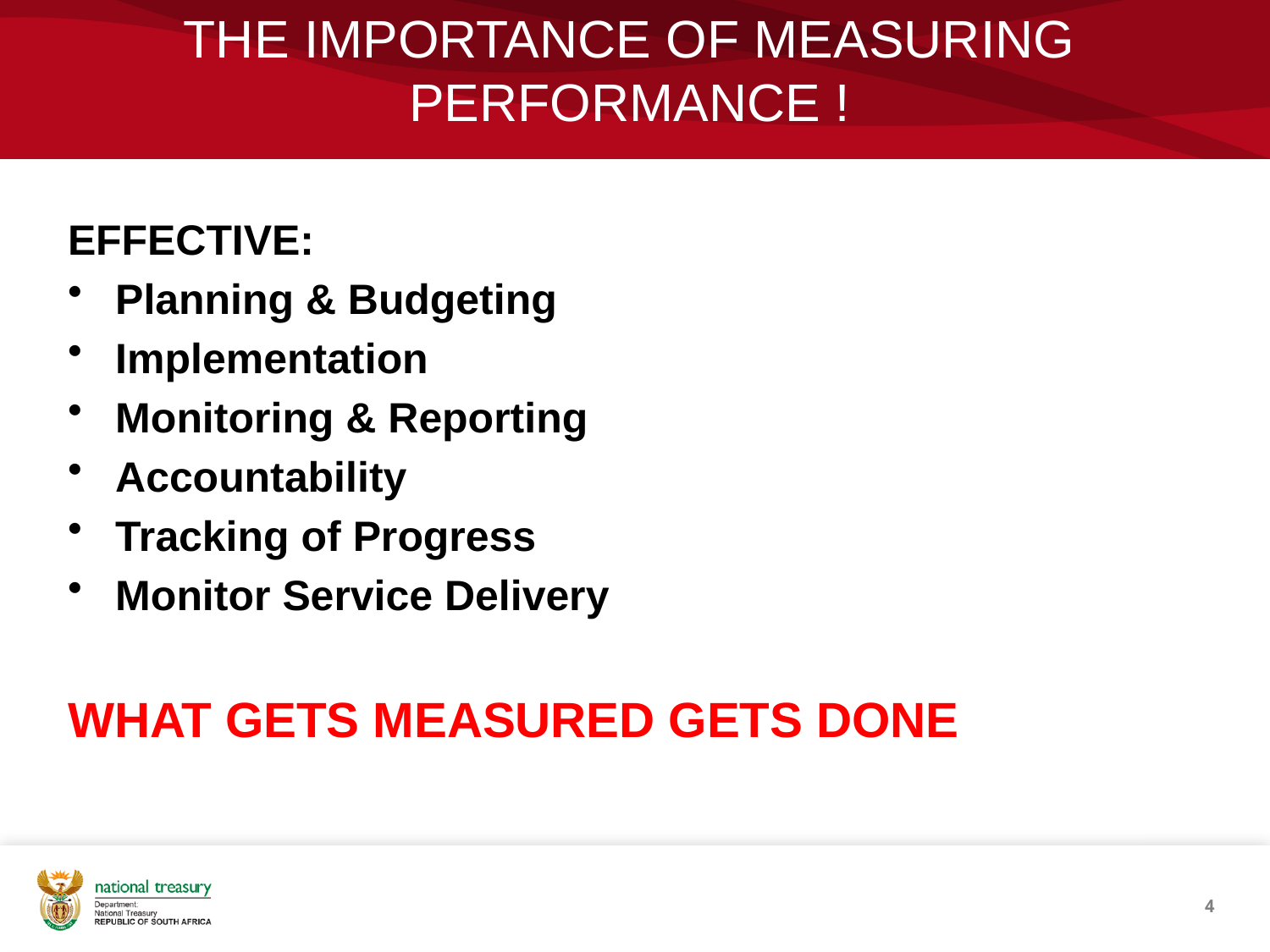

# THE IMPORTANCE OF MEASURING PERFORMANCE !
EFFECTIVE:
Planning & Budgeting
Implementation
Monitoring & Reporting
Accountability
Tracking of Progress
Monitor Service Delivery

WHAT GETS MEASURED GETS DONE

4